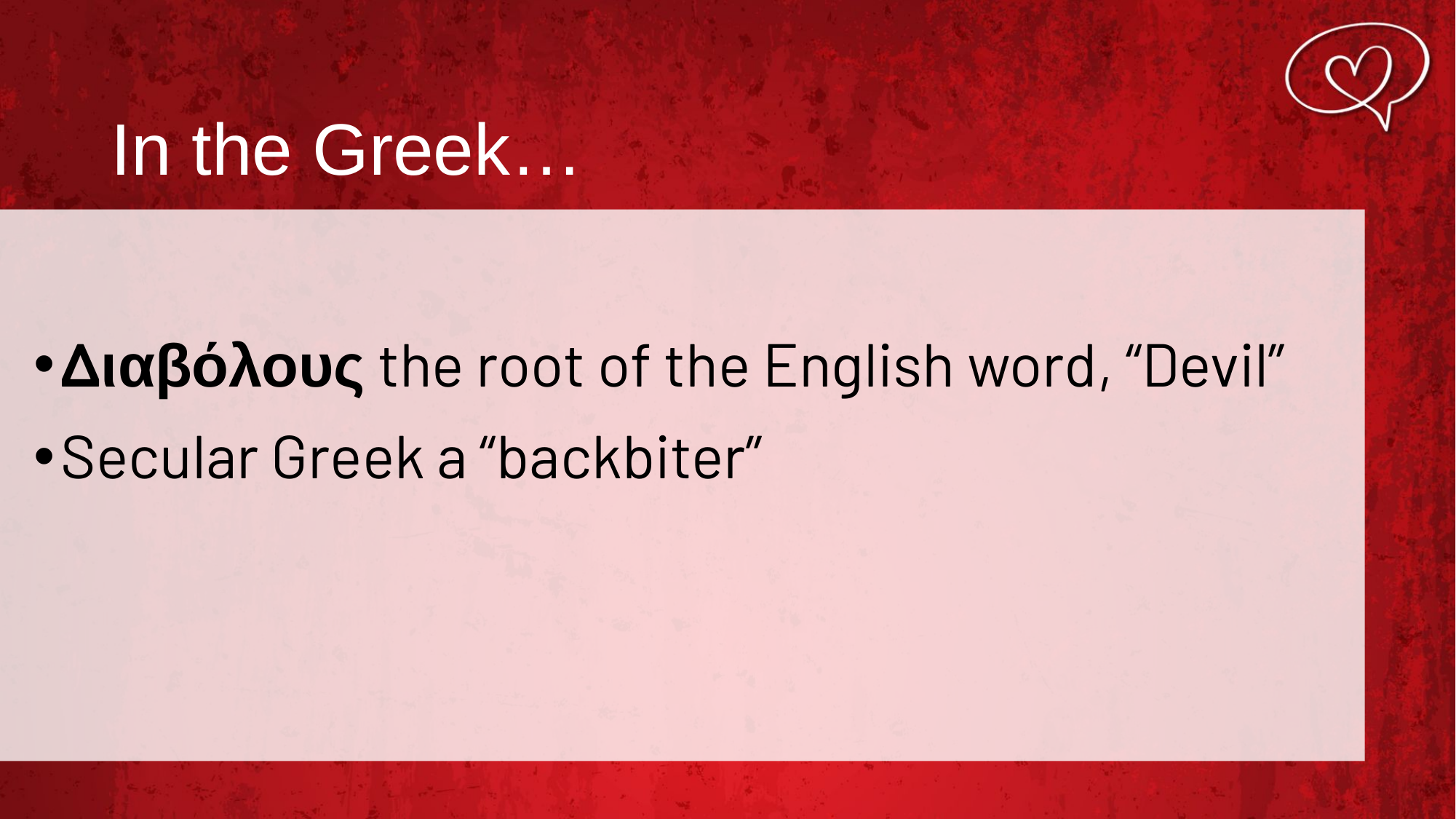

# In the Greek…
Διαβόλους the root of the English word, “Devil”
Secular Greek a “backbiter”